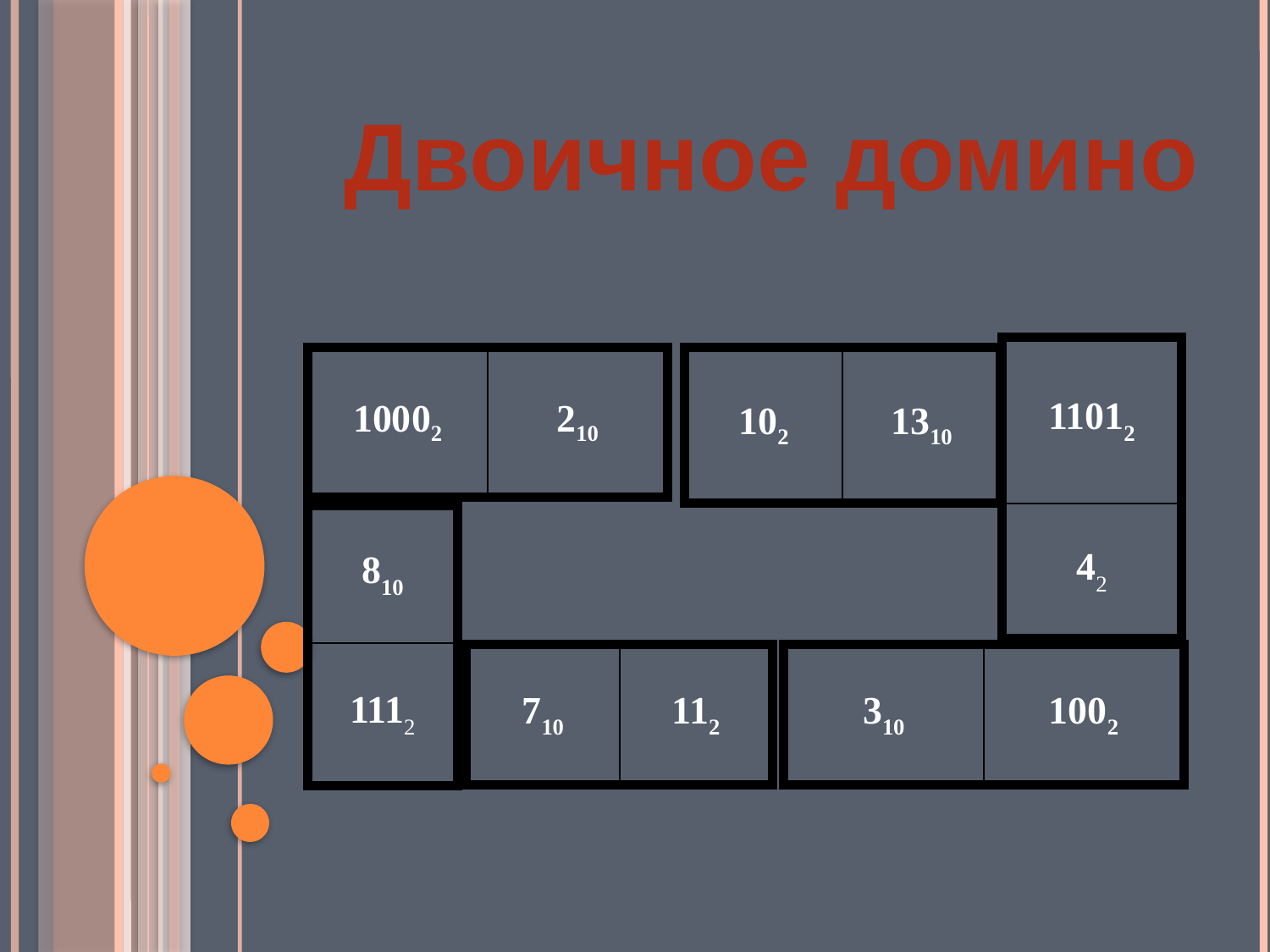

Двоичное домино
| 11012 |
| --- |
| 42 |
| 10002 | 210 |
| --- | --- |
| 102 | 1310 |
| --- | --- |
| 810 |
| --- |
| 1112 |
| 710 | 112 |
| --- | --- |
| 310 | 1002 |
| --- | --- |